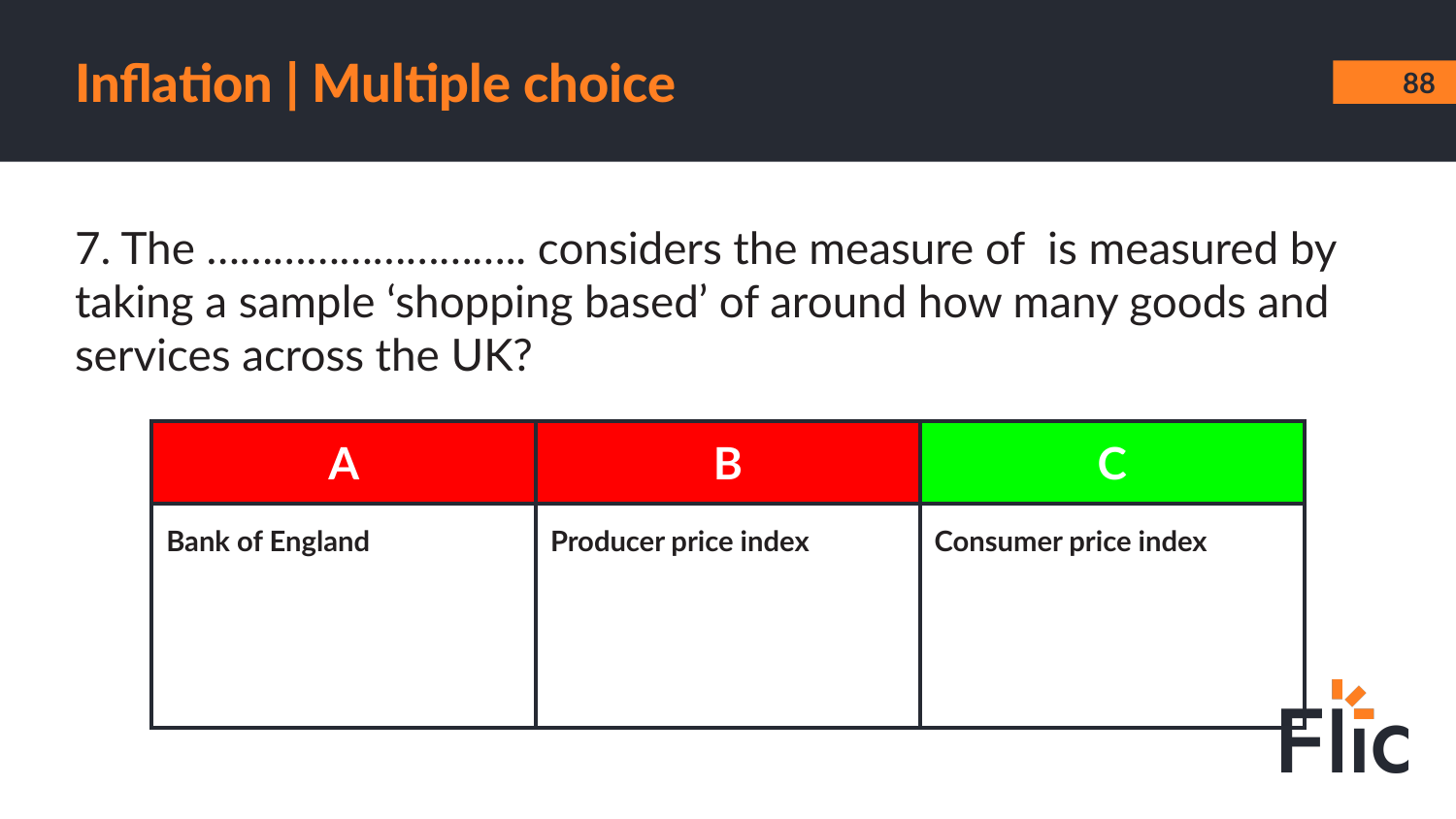

Inflation | Multiple choice
88
7. The ……………………….. considers the measure of  is measured by taking a sample ‘shopping based’ of around how many goods and services across the UK?

| A | B | C |
| --- | --- | --- |
| Bank of England | Producer price index | Consumer price index |